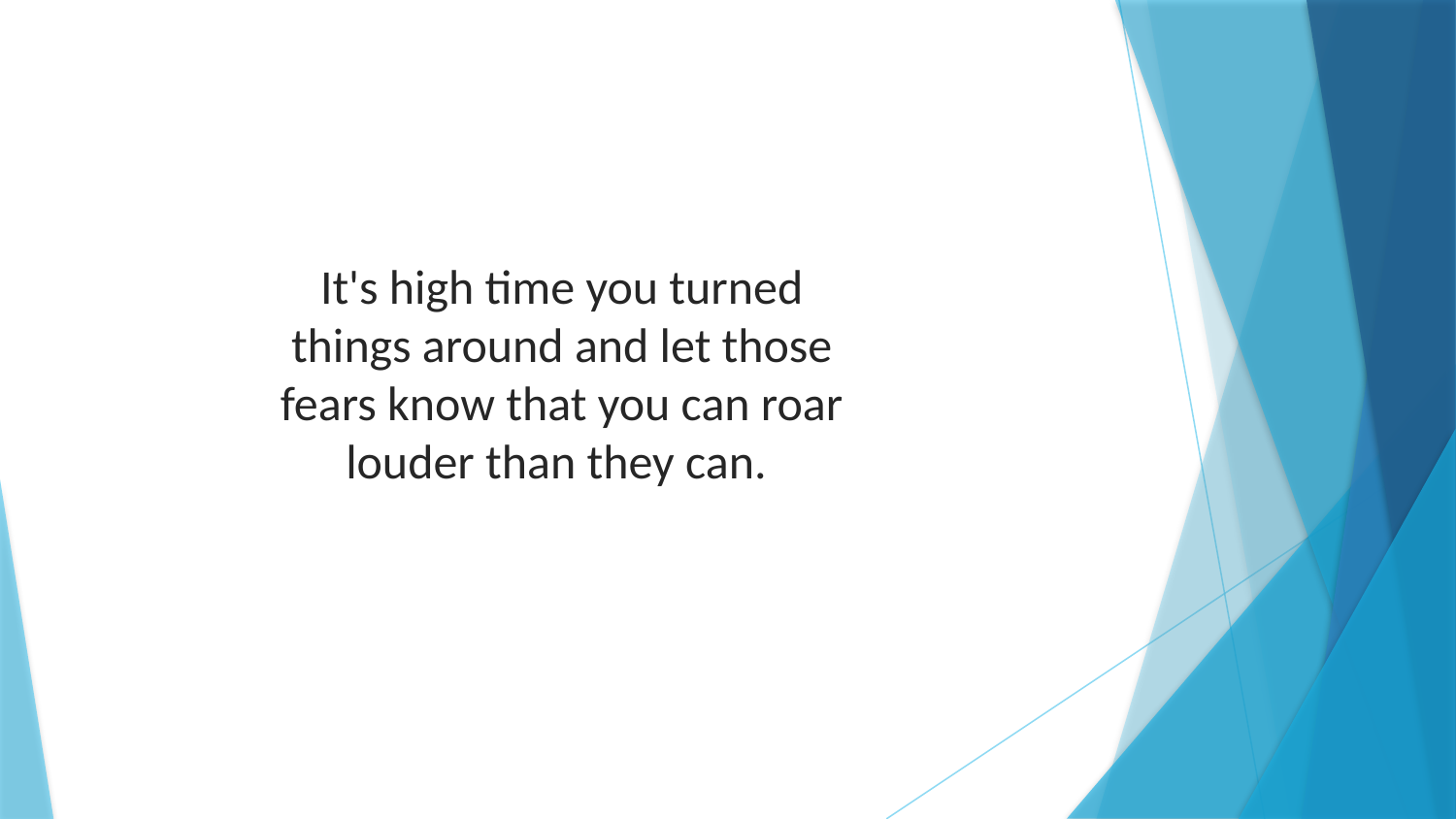

It's high time you turned things around and let those fears know that you can roar louder than they can.